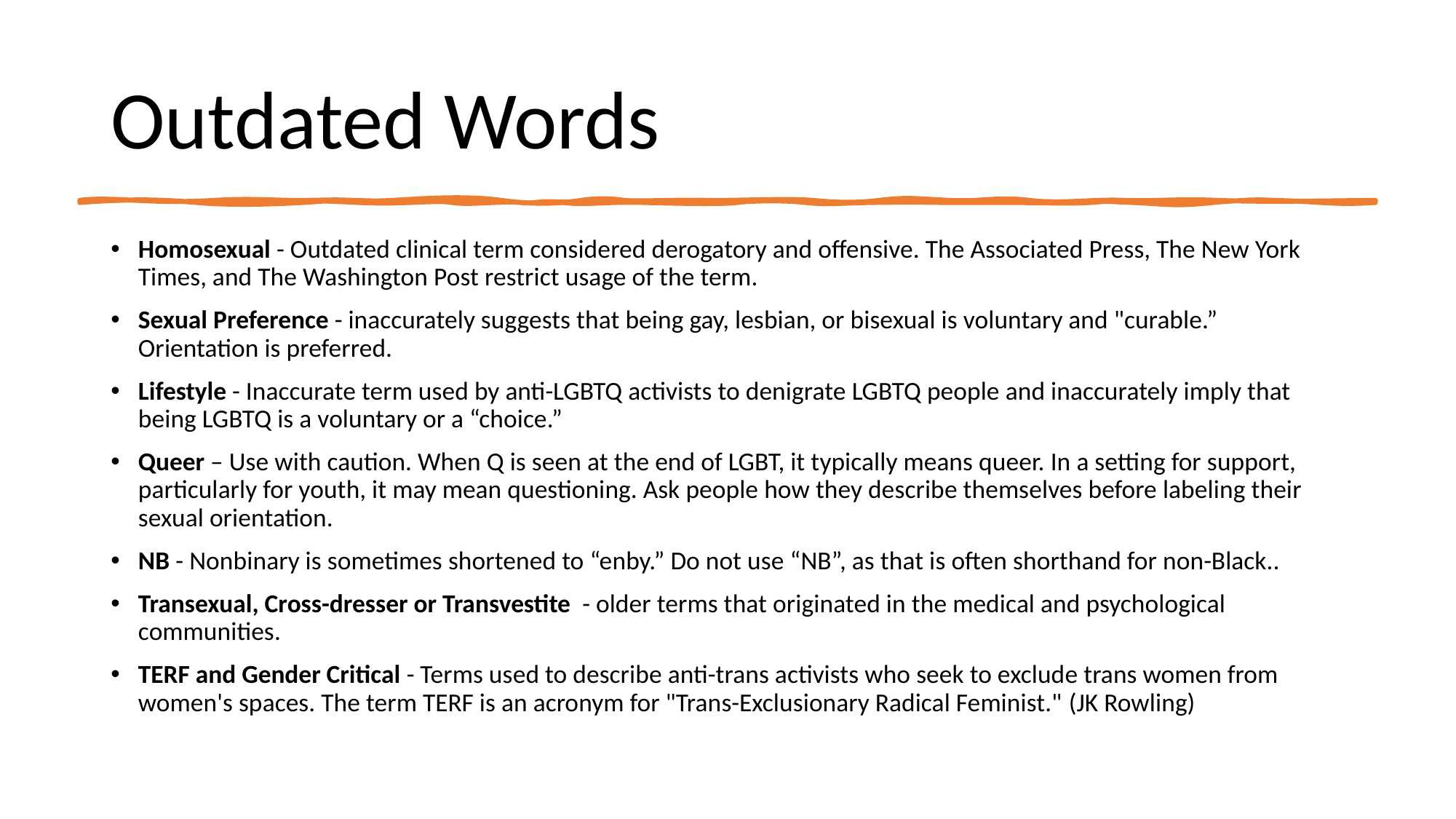

# Outdated Words

Homosexual - Outdated clinical term considered derogatory and offensive. The Associated Press, The New York Times, and The Washington Post restrict usage of the term.
Sexual Preference - inaccurately suggests that being gay, lesbian, or bisexual is voluntary and "curable.” Orientation is preferred.
Lifestyle - Inaccurate term used by anti-LGBTQ activists to denigrate LGBTQ people and inaccurately imply that being LGBTQ is a voluntary or a “choice.”
Queer – Use with caution. When Q is seen at the end of LGBT, it typically means queer. In a setting for support, particularly for youth, it may mean questioning. Ask people how they describe themselves before labeling their sexual orientation.
NB - Nonbinary is sometimes shortened to “enby.” Do not use “NB”, as that is often shorthand for non-Black..
Transexual, Cross-dresser or Transvestite  - older terms that originated in the medical and psychological communities.
TERF and Gender Critical - Terms used to describe anti-trans activists who seek to exclude trans women from women's spaces. The term TERF is an acronym for "Trans-Exclusionary Radical Feminist." (JK Rowling)